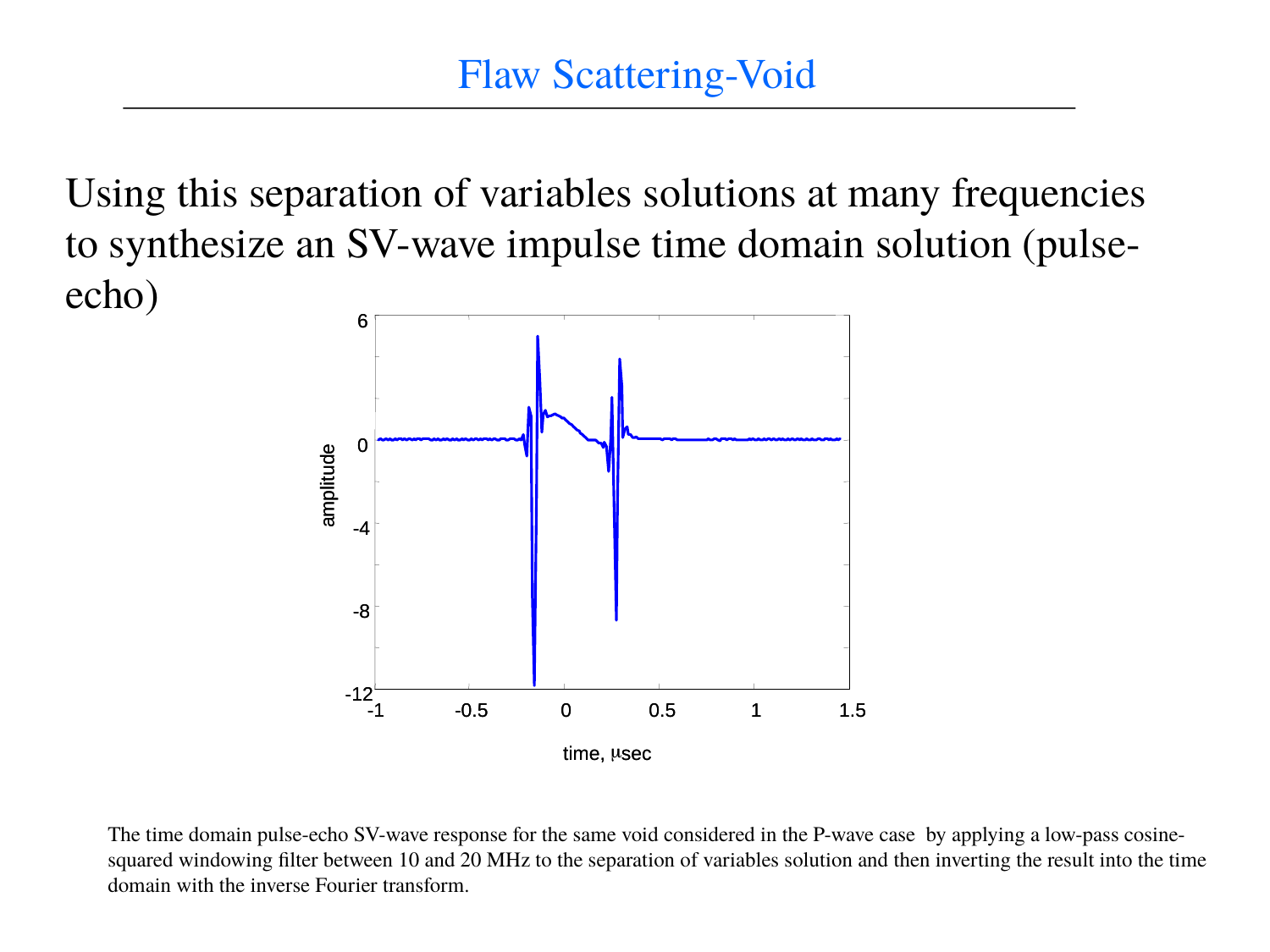

Flaw Scattering-Void

Using this separation of variables solutions at many frequencies to synthesize an SV-wave impulse time domain solution (pulse-echo)

6
6

0
0

amplitude
amplitude

-
-
4
4

-
-
8
8

-
-
12
12

-
-
1
1
-
-
0.5
0.5
0
0
0.5
0.5
1
1
1.5
1.5
μ
μ
time,
time,
sec
sec
The time domain pulse-echo SV-wave response for the same void considered in the P-wave case  by applying a low-pass cosine-squared windowing filter between 10 and 20 MHz to the separation of variables solution and then inverting the result into the time domain with the inverse Fourier transform.